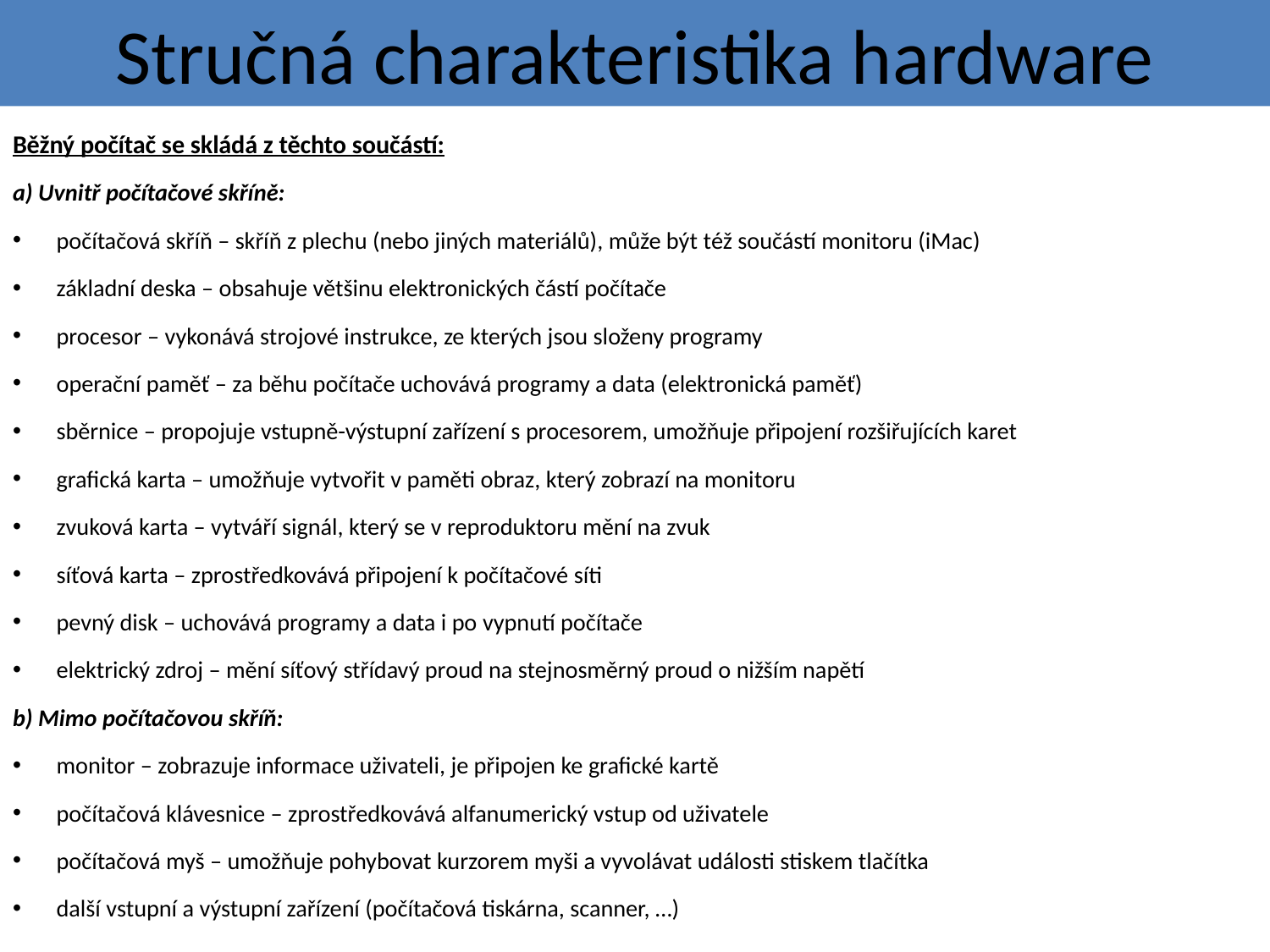

# Stručná charakteristika hardware
Běžný počítač se skládá z těchto součástí:
a) Uvnitř počítačové skříně:
počítačová skříň – skříň z plechu (nebo jiných materiálů), může být též součástí monitoru (iMac)
základní deska – obsahuje většinu elektronických částí počítače
procesor – vykonává strojové instrukce, ze kterých jsou složeny programy
operační paměť – za běhu počítače uchovává programy a data (elektronická paměť)
sběrnice – propojuje vstupně-výstupní zařízení s procesorem, umožňuje připojení rozšiřujících karet
grafická karta – umožňuje vytvořit v paměti obraz, který zobrazí na monitoru
zvuková karta – vytváří signál, který se v reproduktoru mění na zvuk
síťová karta – zprostředkovává připojení k počítačové síti
pevný disk – uchovává programy a data i po vypnutí počítače
elektrický zdroj – mění síťový střídavý proud na stejnosměrný proud o nižším napětí
b) Mimo počítačovou skříň:
monitor – zobrazuje informace uživateli, je připojen ke grafické kartě
počítačová klávesnice – zprostředkovává alfanumerický vstup od uživatele
počítačová myš – umožňuje pohybovat kurzorem myši a vyvolávat události stiskem tlačítka
další vstupní a výstupní zařízení (počítačová tiskárna, scanner, …)